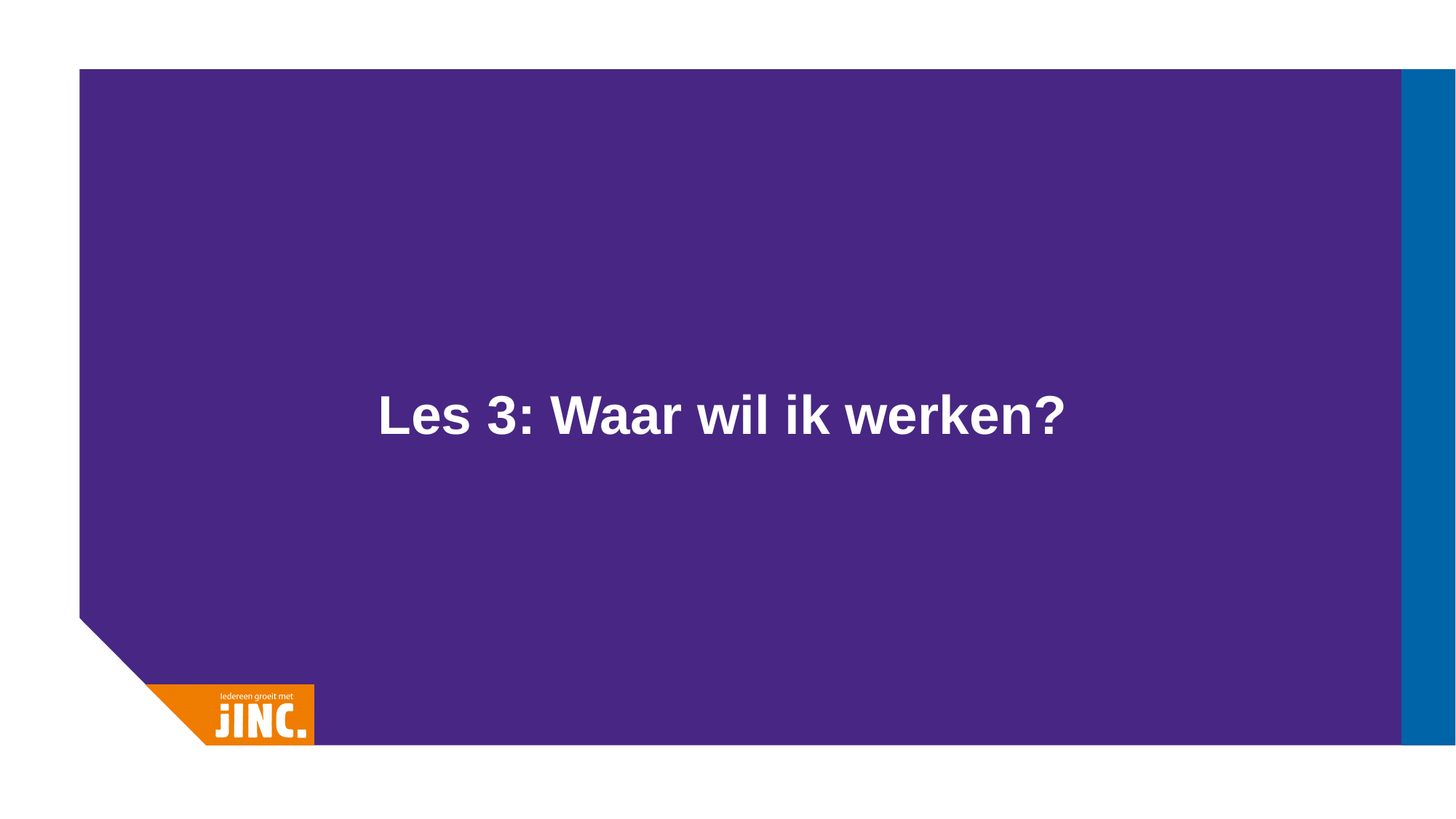

# Les 3: Waar wil ik werken?